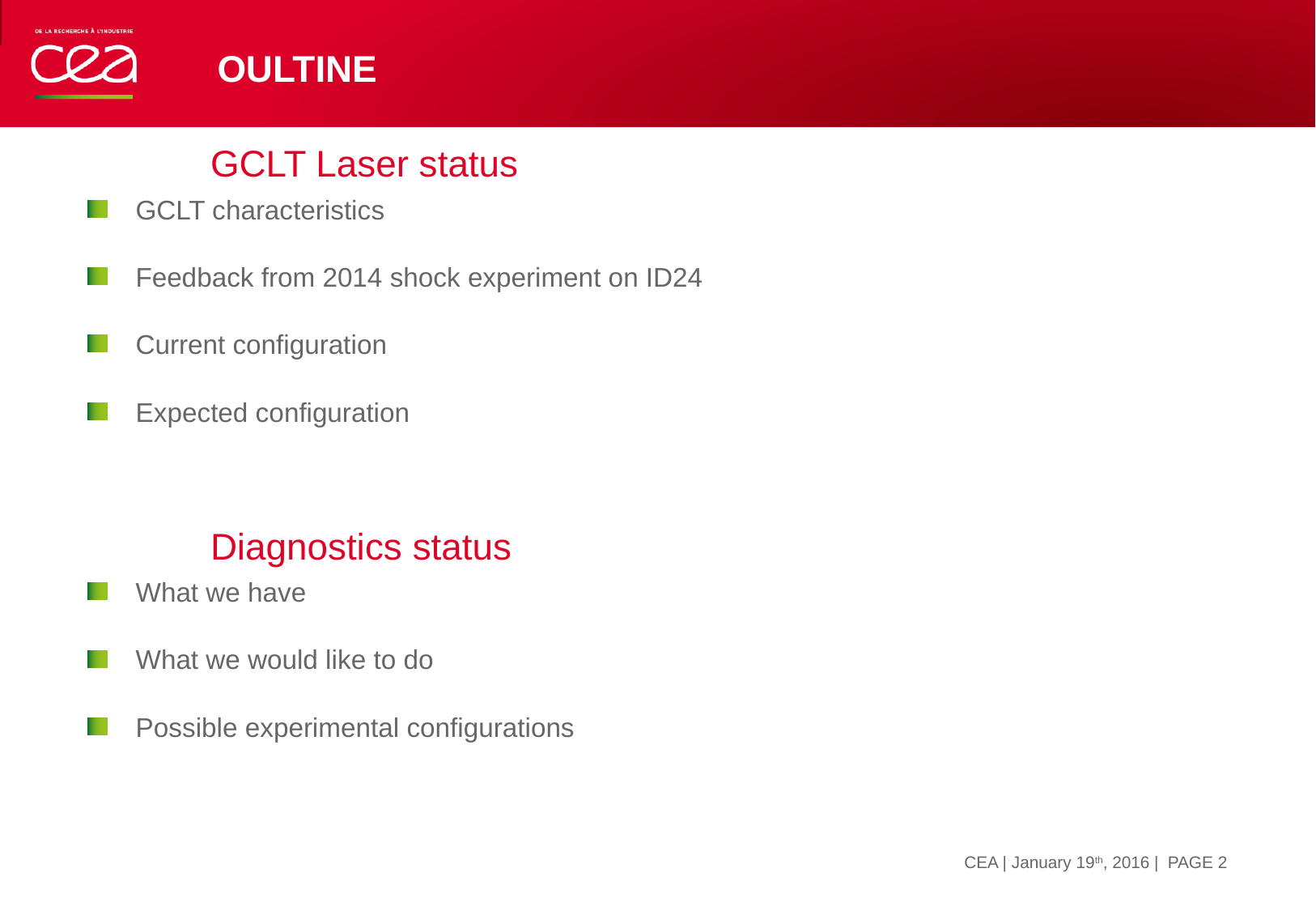

OULTINE
Pour insérer une image :
Menu « Insertion  / Image »
ou
Cliquer sur l’icône de la zone image
GCLT Laser status
GCLT characteristics

Feedback from 2014 shock experiment on ID24

Current configuration

Expected configuration

Diagnostics status
What we have

What we would like to do

Possible experimental configurations

|  PAGE 2
CEA | January 19th, 2016